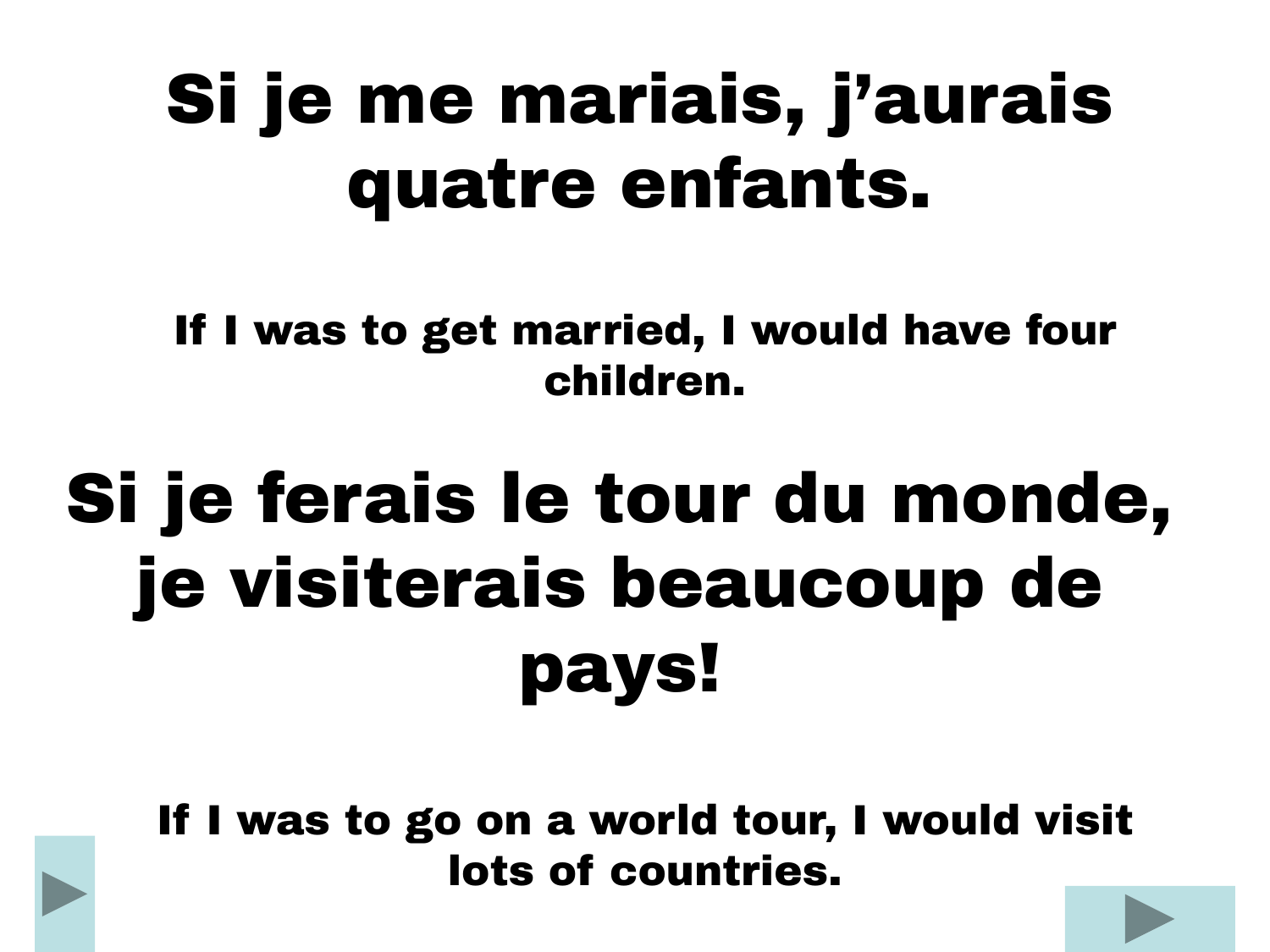

Si je me mariais, j’aurais quatre enfants.
If I was to get married, I would have four children.
Si je ferais le tour du monde, je visiterais beaucoup de pays!

If I was to go on a world tour, I would visit lots of countries.